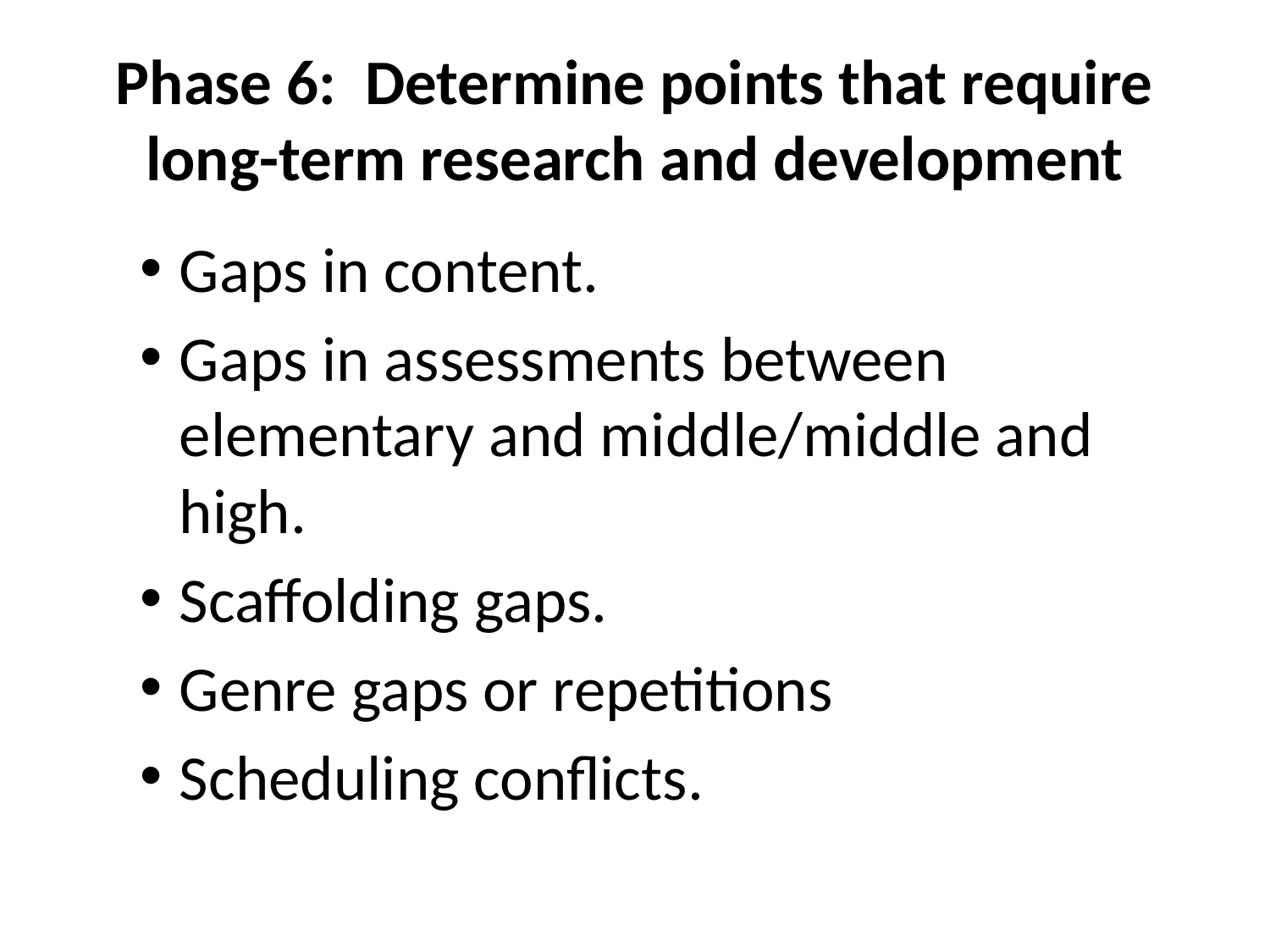

# Phase 6:  Determine points that require long-term research and development
Gaps in content.
Gaps in assessments between elementary and middle/middle and high.
Scaffolding gaps.
Genre gaps or repetitions
Scheduling conflicts.